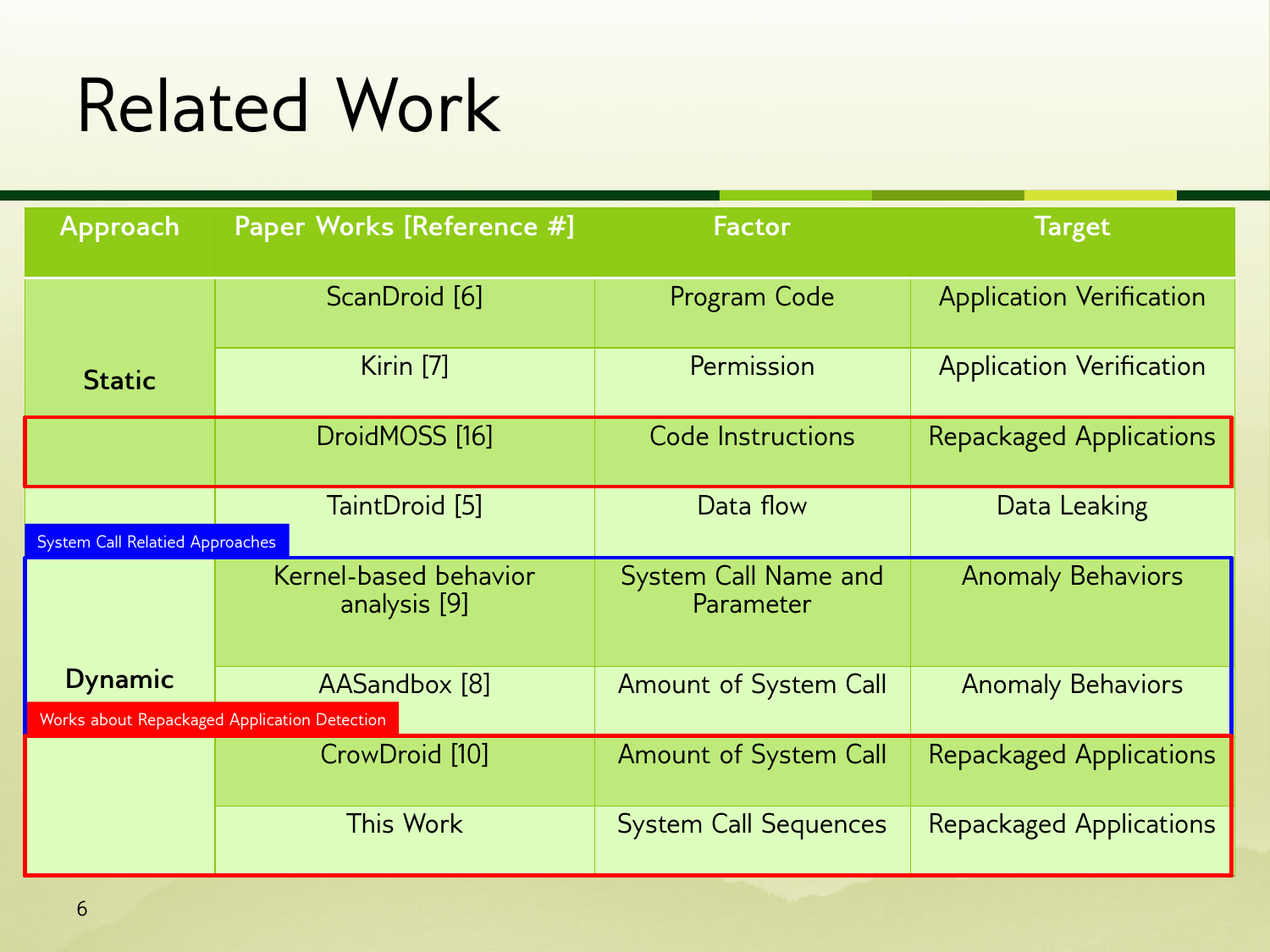

# Related Work
| Approach | Paper Works [Reference #] | Factor | Target |
| --- | --- | --- | --- |
| Static | ScanDroid [6] | Program Code | Application Verification |
|  | Kirin [7] | Permission | Application Verification |
|  | DroidMOSS [16] | Code Instructions | Repackaged Applications |
| Dynamic | TaintDroid [5] | Data flow | Data Leaking |
|  | Kernel-based behavior analysis [9] | System Call Name and Parameter | Anomaly Behaviors |
|  | AASandbox [8] | Amount of System Call | Anomaly Behaviors |
|  | CrowDroid [10] | Amount of System Call | Repackaged Applications |
|  | This Work | System Call Sequences | Repackaged Applications |

System Call Relatied Approaches

Works about Repackaged Application Detection

6